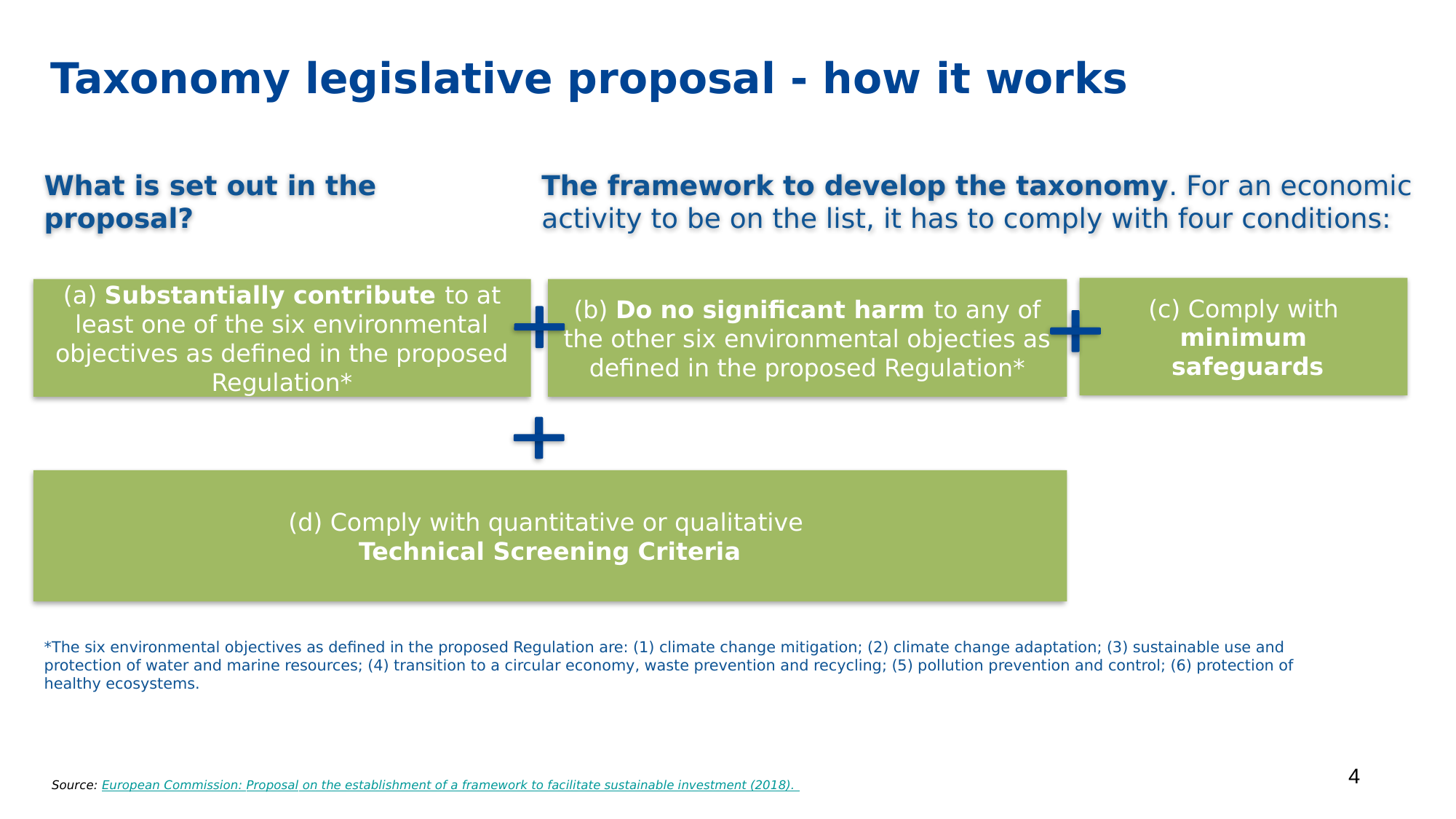

# Taxonomy legislative proposal - how it works

What is set out in the proposal?
The framework to develop the taxonomy. For an economic activity to be on the list, it has to comply with four conditions:
(c) Comply with minimum
 safeguards
(a) Substantially contribute to at least one of the six environmental objectives as defined in the proposed Regulation*
(b) Do no significant harm to any of the other six environmental objecties as defined in the proposed Regulation*

(d) Comply with quantitative or qualitative
Technical Screening Criteria
*The six environmental objectives as defined in the proposed Regulation are: (1) climate change mitigation; (2) climate change adaptation; (3) sustainable use and protection of water and marine resources; (4) transition to a circular economy, waste prevention and recycling; (5) pollution prevention and control; (6) protection of healthy ecosystems.
4
Source: European Commission: Proposal on the establishment of a framework to facilitate sustainable investment (2018).